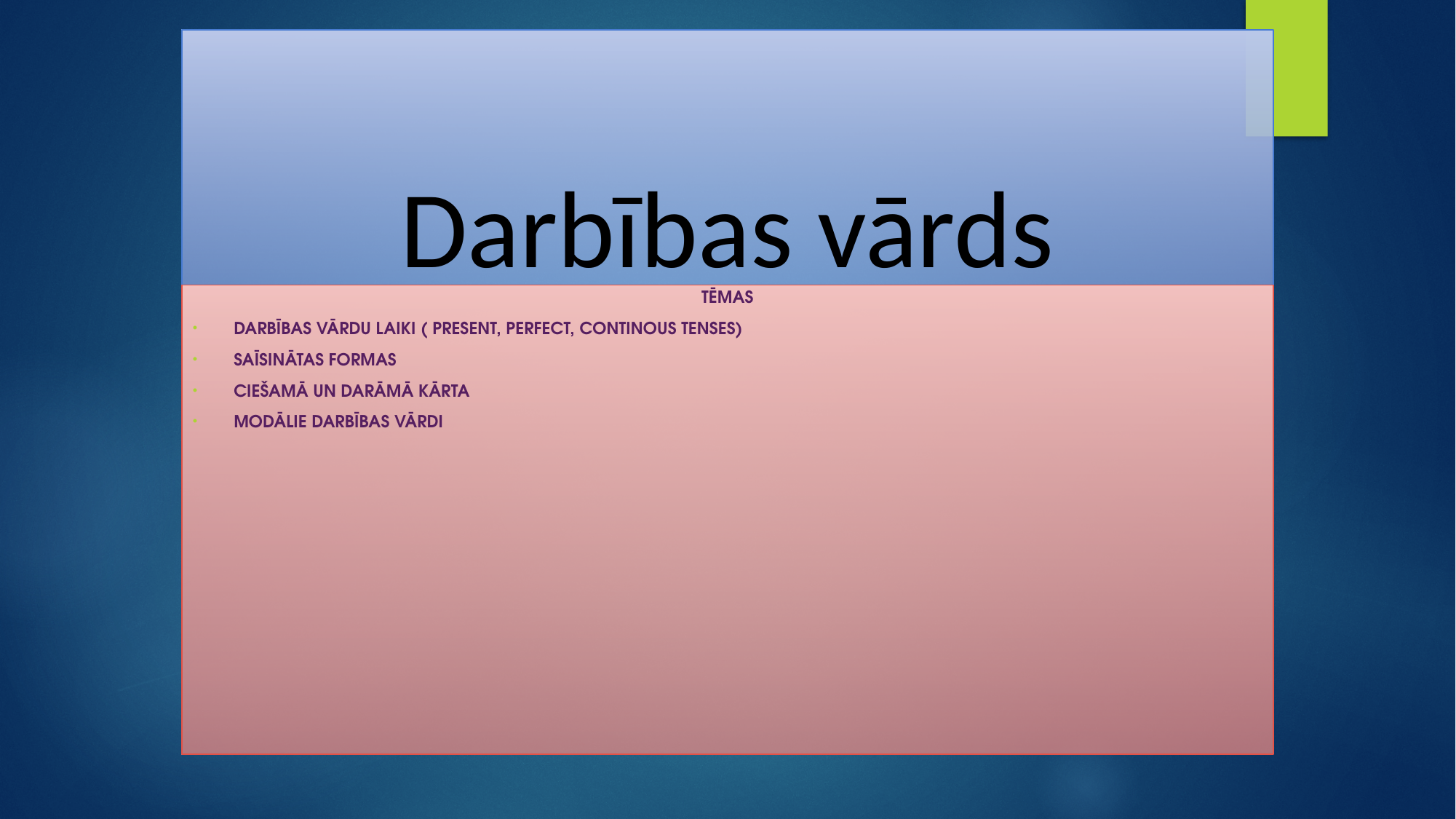

# Darbības vārds
Tēmas
Darbības vārdu laiki ( Present, perfect, continous tenses)
Saīsinātas formas
Ciešamā un darāmā kārta
Modālie darbības vārdi